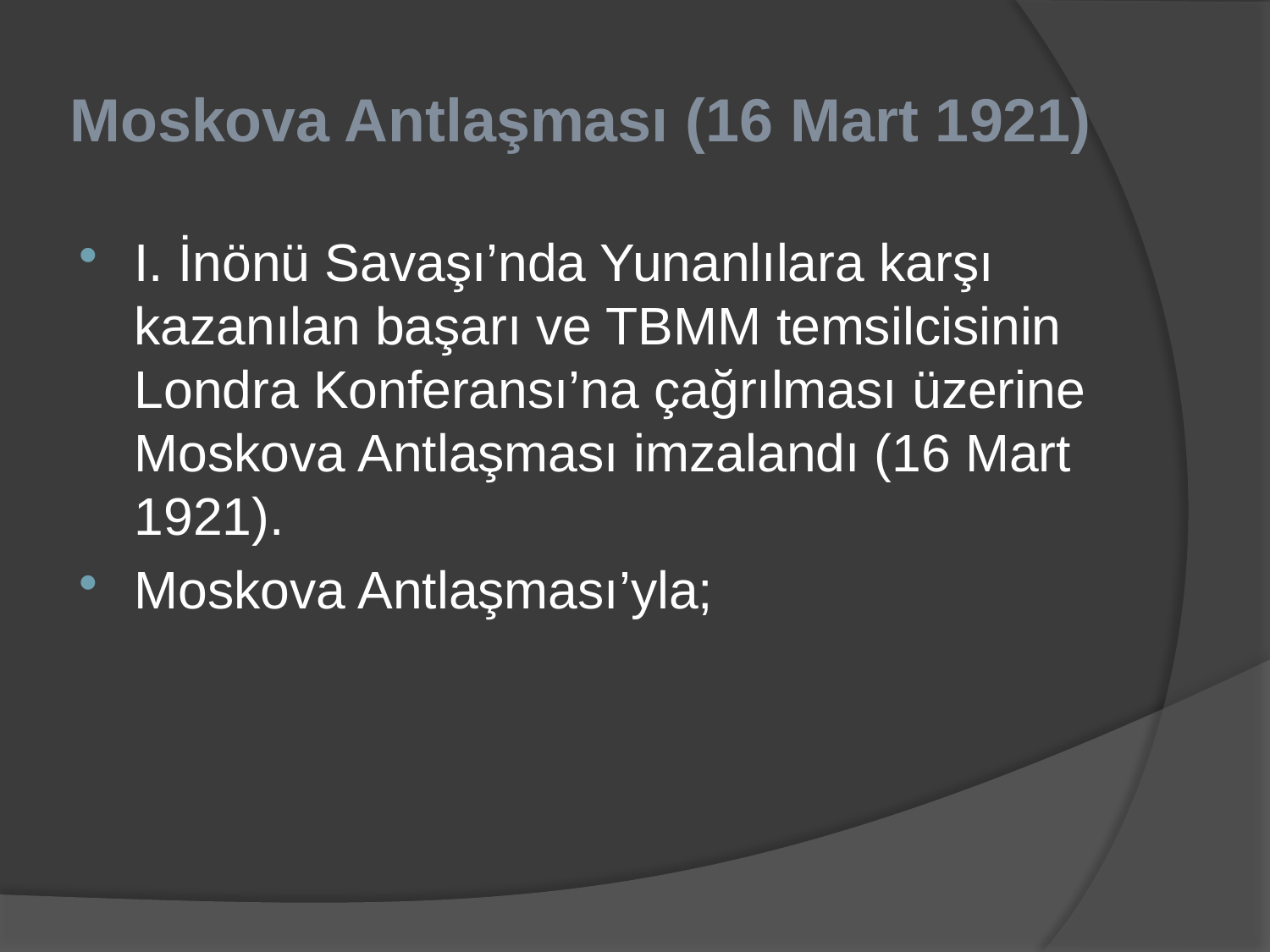

# Moskova Antlaşması (16 Mart 1921)
I. İnönü Savaşı’nda Yunanlılara karşı kazanılan başarı ve TBMM temsilcisinin Londra Konferansı’na çağrılması üzerine Moskova Antlaşması imzalandı (16 Mart 1921).
Moskova Antlaşması’yla;